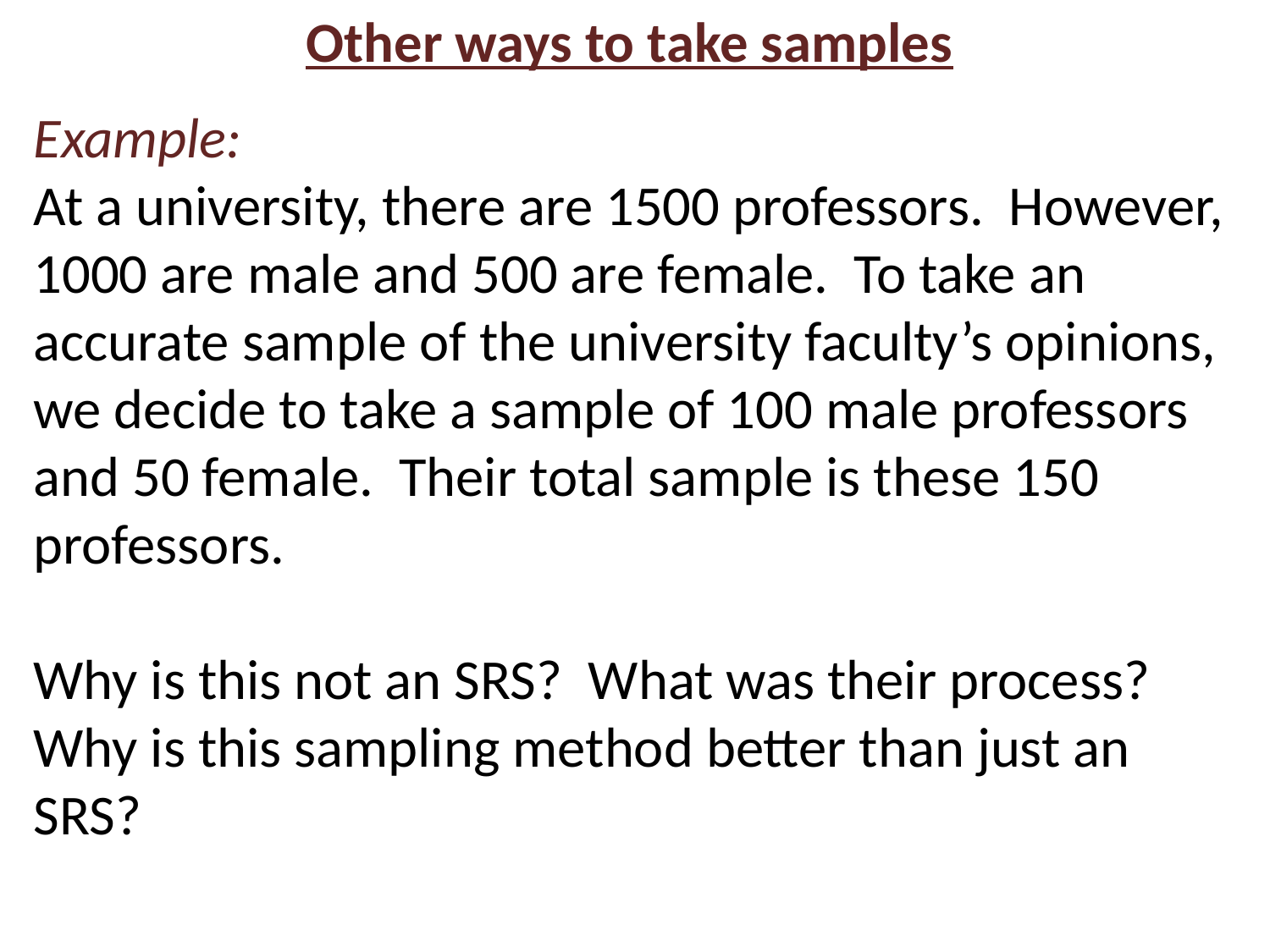

Other ways to take samples
Example:
At a university, there are 1500 professors.  However, 1000 are male and 500 are female.  To take an accurate sample of the university faculty’s opinions, we decide to take a sample of 100 male professors and 50 female.  Their total sample is these 150 professors.

Why is this not an SRS?  What was their process?  Why is this sampling method better than just an SRS?